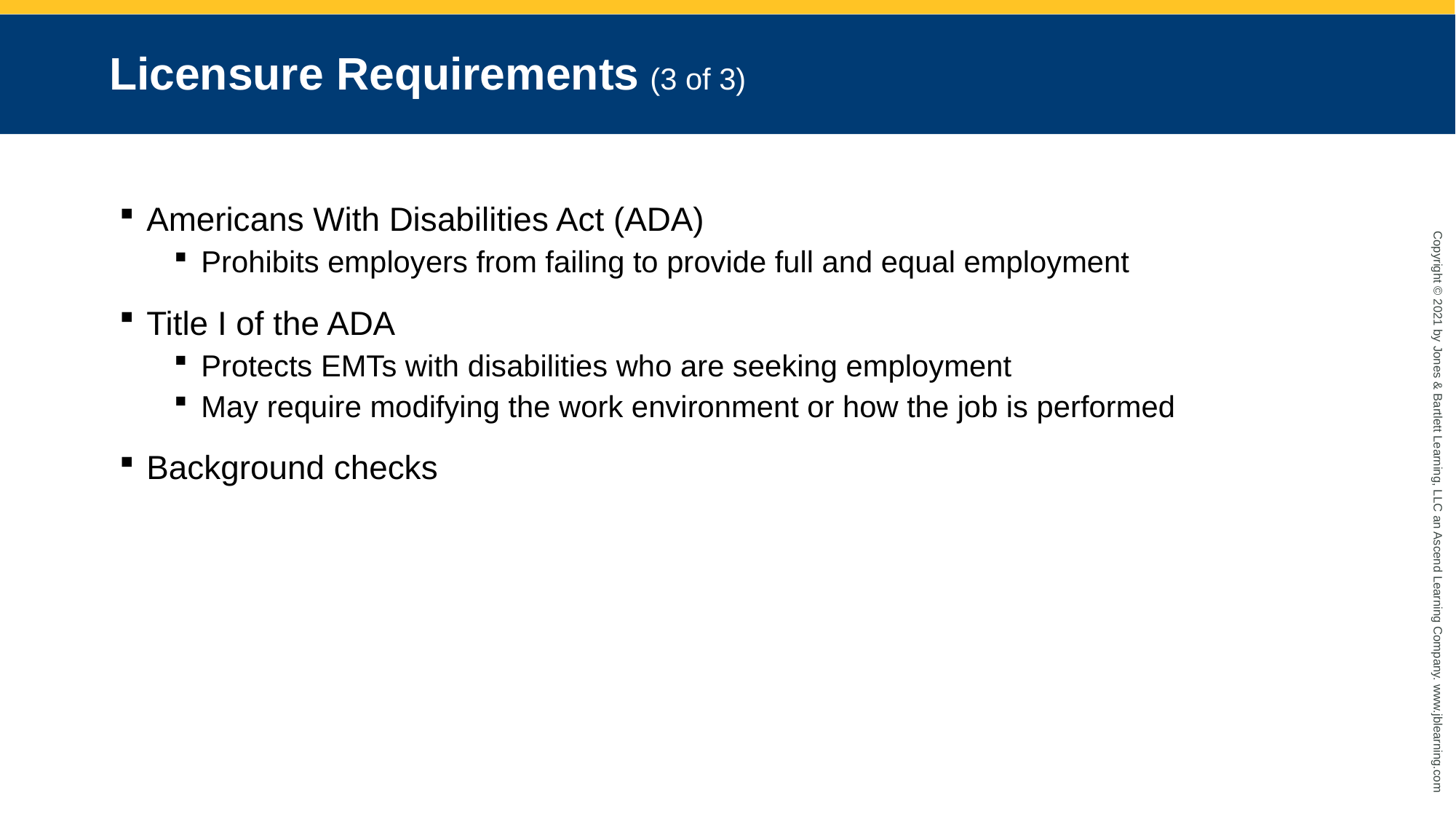

Licensure Requirements (3 of 3)
Americans With Disabilities Act (ADA)
Prohibits employers from failing to provide full and equal employment
Title I of the ADA
Protects EMTs with disabilities who are seeking employment
May require modifying the work environment or how the job is performed
Background checks